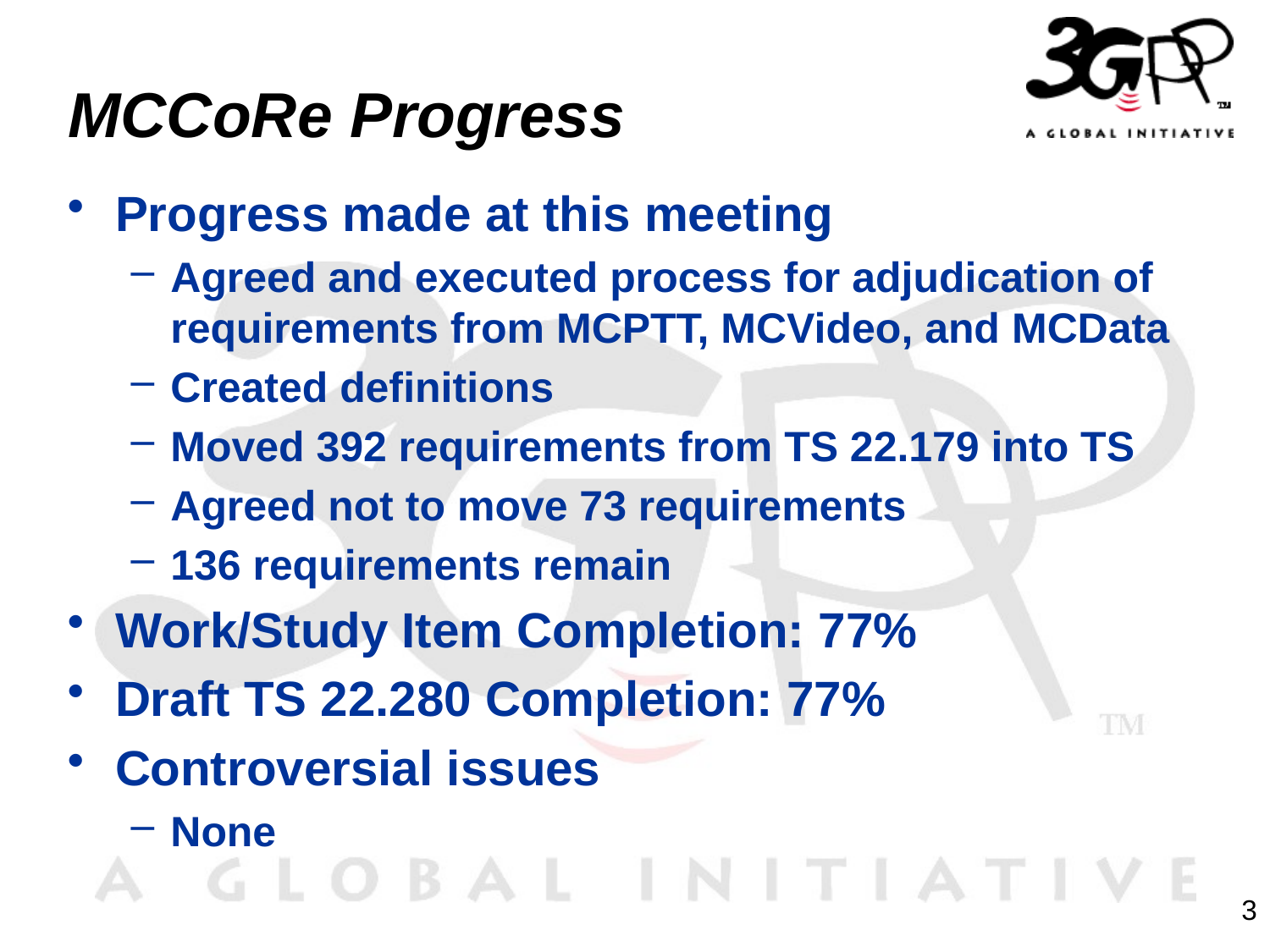

# MCCoRe Progress
Progress made at this meeting
Agreed and executed process for adjudication of requirements from MCPTT, MCVideo, and MCData
Created definitions
Moved 392 requirements from TS 22.179 into TS
Agreed not to move 73 requirements
136 requirements remain
Work/Study Item Completion: 77%
Draft TS 22.280 Completion: 77%
Controversial issues
None
3